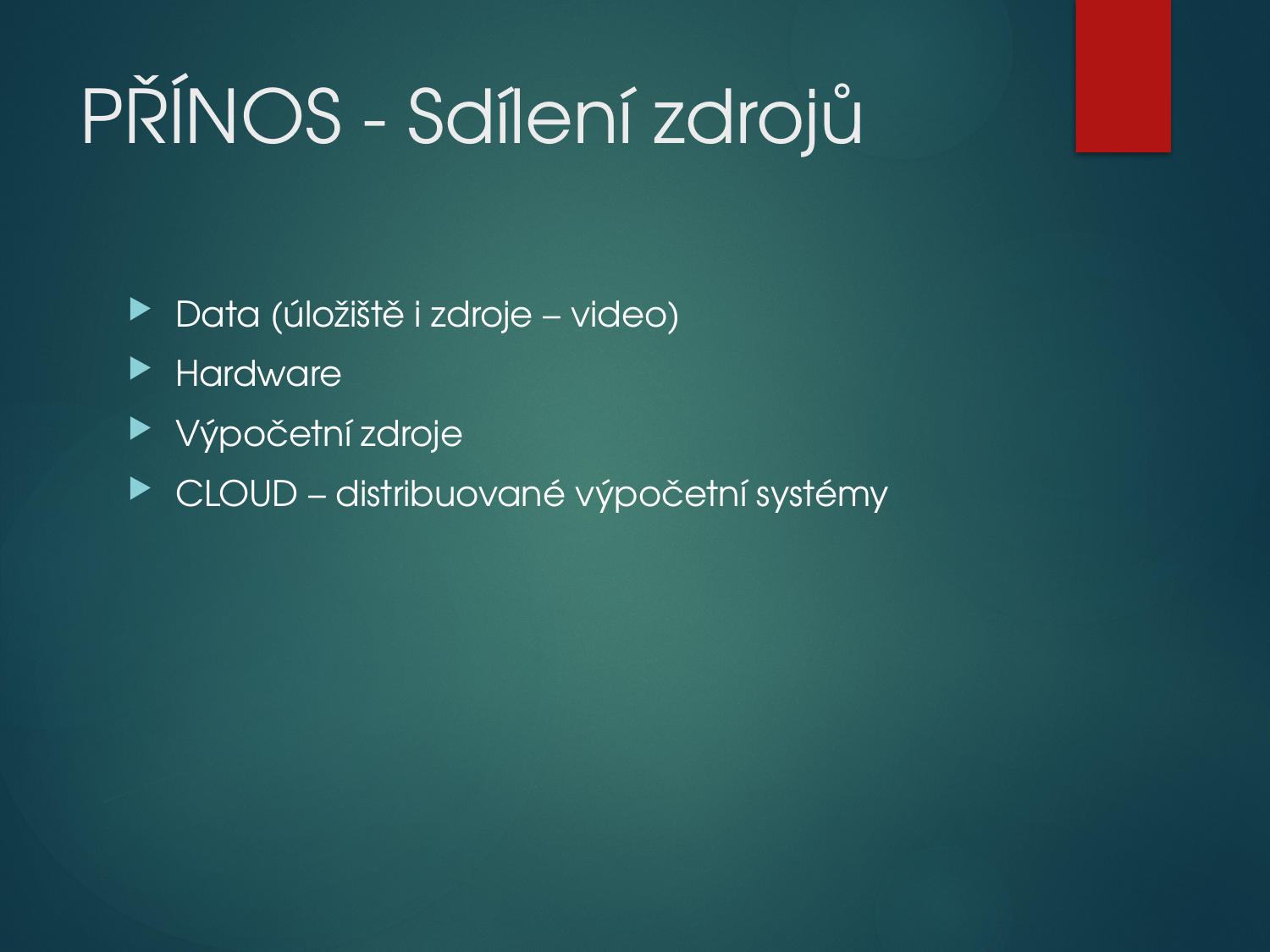

# PŘÍNOS - Sdílení zdrojů
Data (úložiště i zdroje – video)
Hardware
Výpočetní zdroje
CLOUD – distribuované výpočetní systémy